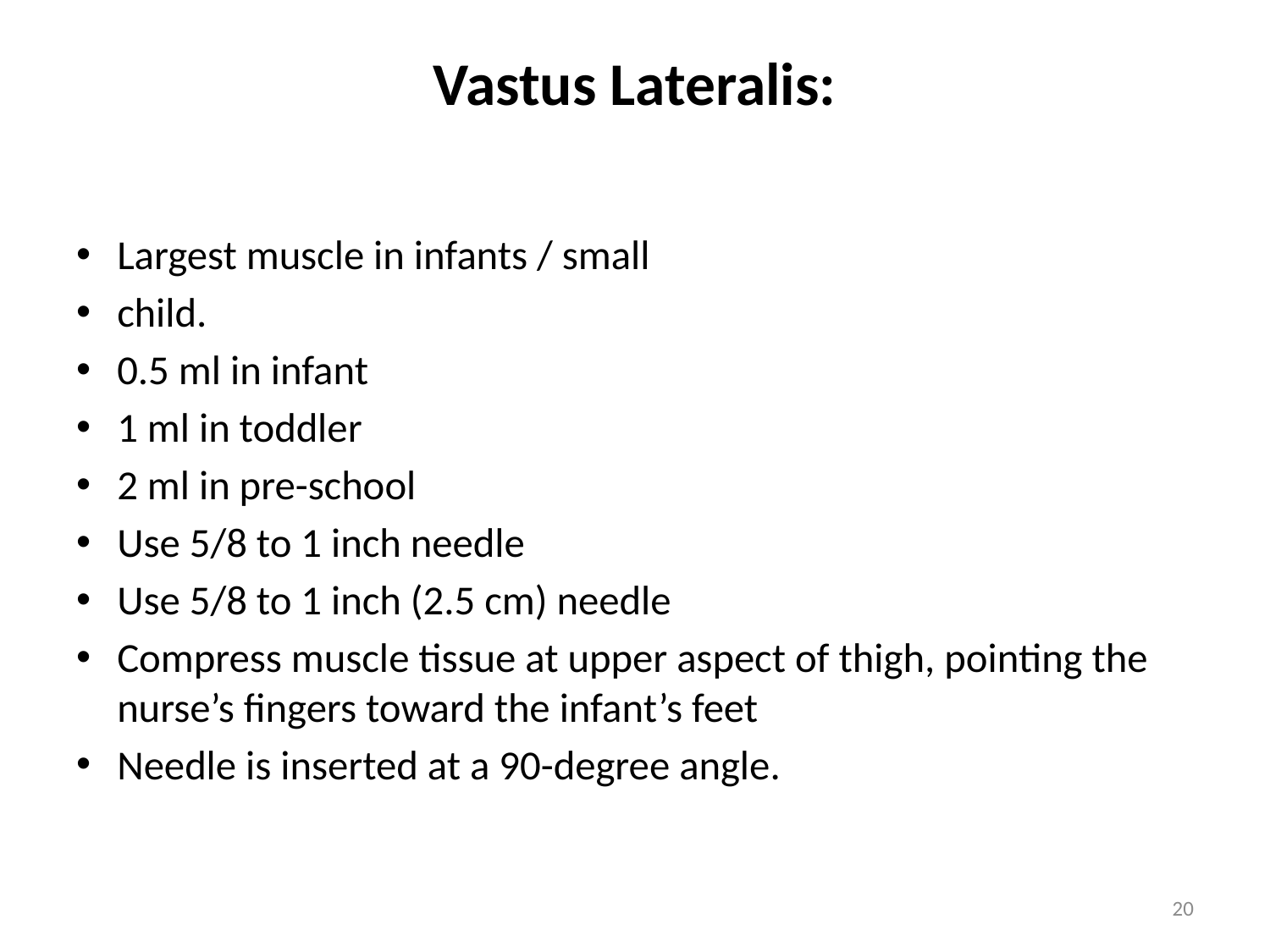

# Vastus Lateralis:
Largest muscle in infants / small
child.
0.5 ml in infant
1 ml in toddler
2 ml in pre-school
Use 5/8 to 1 inch needle
Use 5/8 to 1 inch (2.5 cm) needle
Compress muscle tissue at upper aspect of thigh, pointing the nurse’s fingers toward the infant’s feet
Needle is inserted at a 90-degree angle.
20